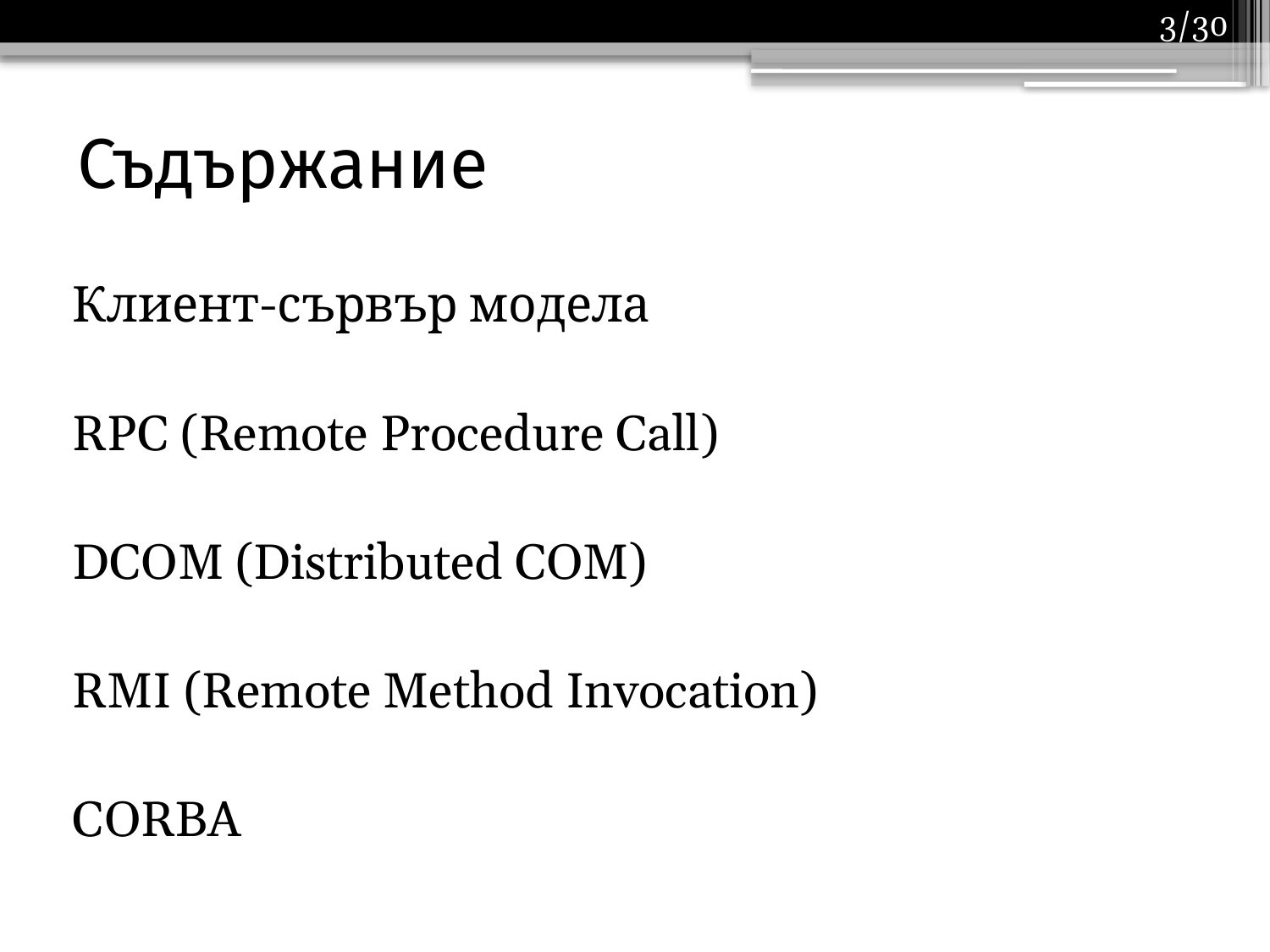

3/30
# Съдържание
Клиент-сървър модела

RPC (Remote Procedure Call)

DCOM (Distributed COM)

RMI (Remote Method Invocation)

CORBA